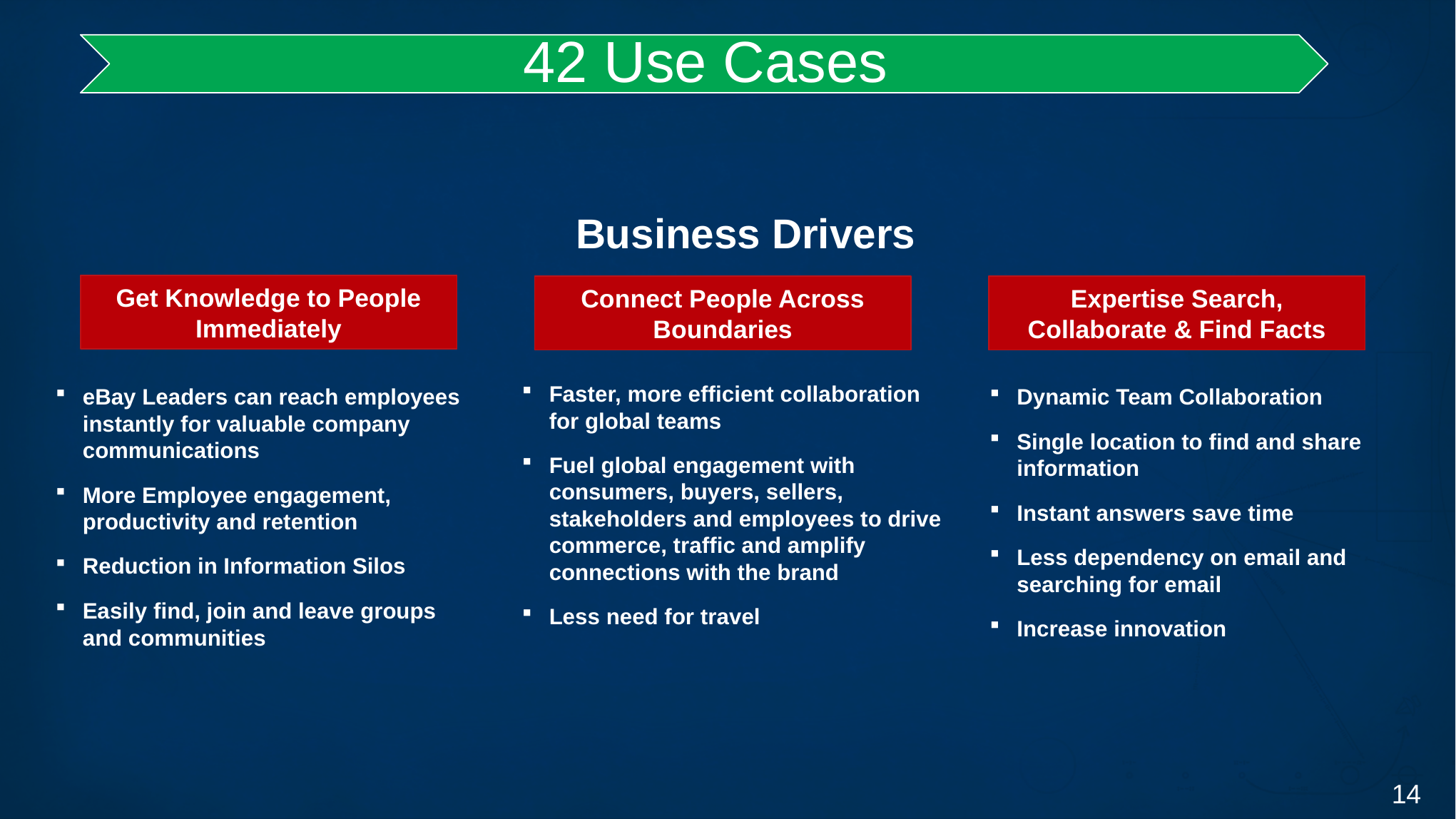

42 Use Cases
Business Drivers
Get Knowledge to People Immediately
Connect People Across Boundaries
Expertise Search, Collaborate & Find Facts
Faster, more efficient collaboration for global teams
Fuel global engagement with consumers, buyers, sellers, stakeholders and employees to drive commerce, traffic and amplify connections with the brand
Less need for travel
eBay Leaders can reach employees instantly for valuable company communications
More Employee engagement, productivity and retention
Reduction in Information Silos
Easily find, join and leave groups and communities
Dynamic Team Collaboration
Single location to find and share information
Instant answers save time
Less dependency on email and searching for email
Increase innovation
14